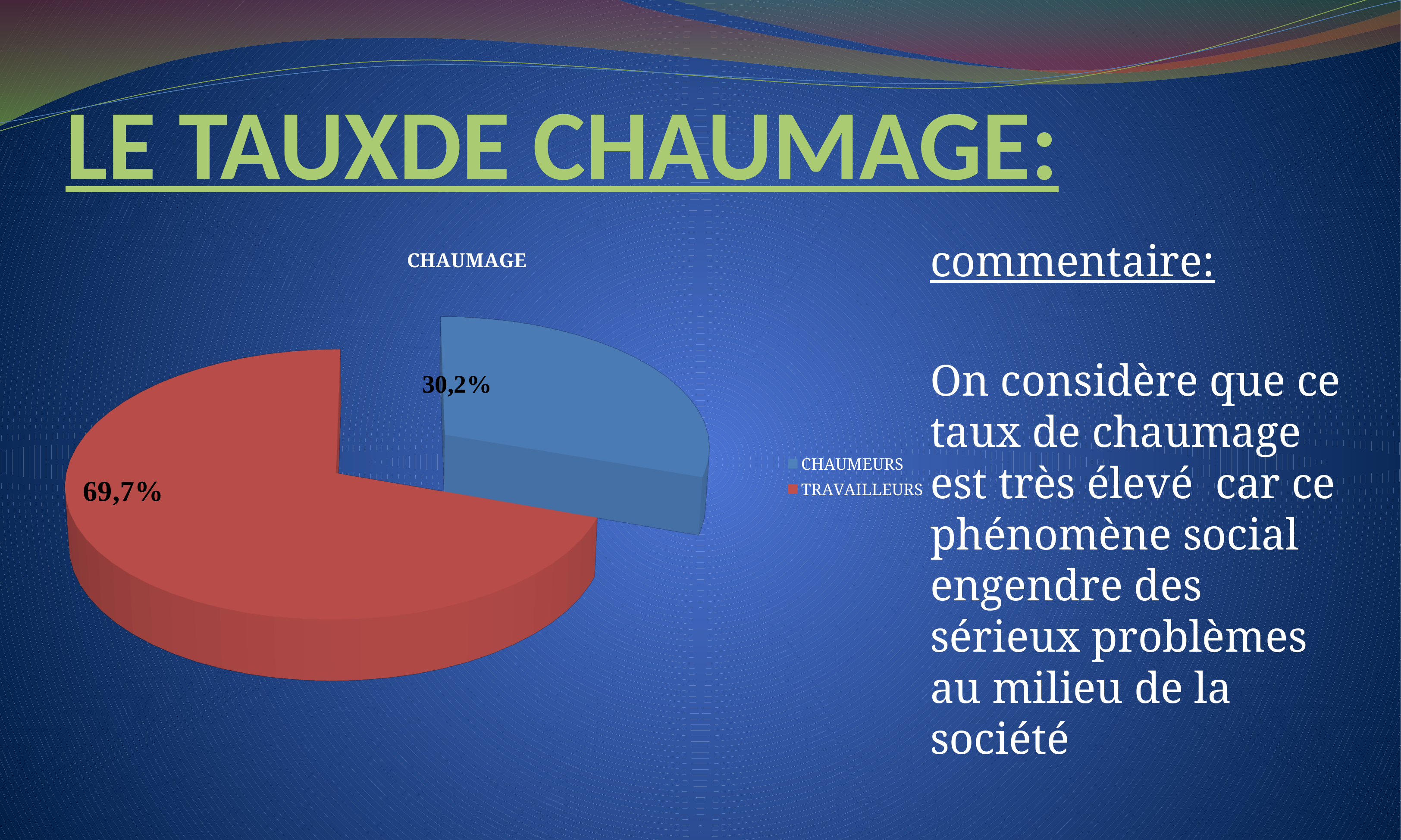

# LE TAUXDE CHAUMAGE:

[unsupported chart]

commentaire:

On considère que ce taux de chaumage est très élevé  car ce phénomène social engendre des sérieux problèmes au milieu de la société